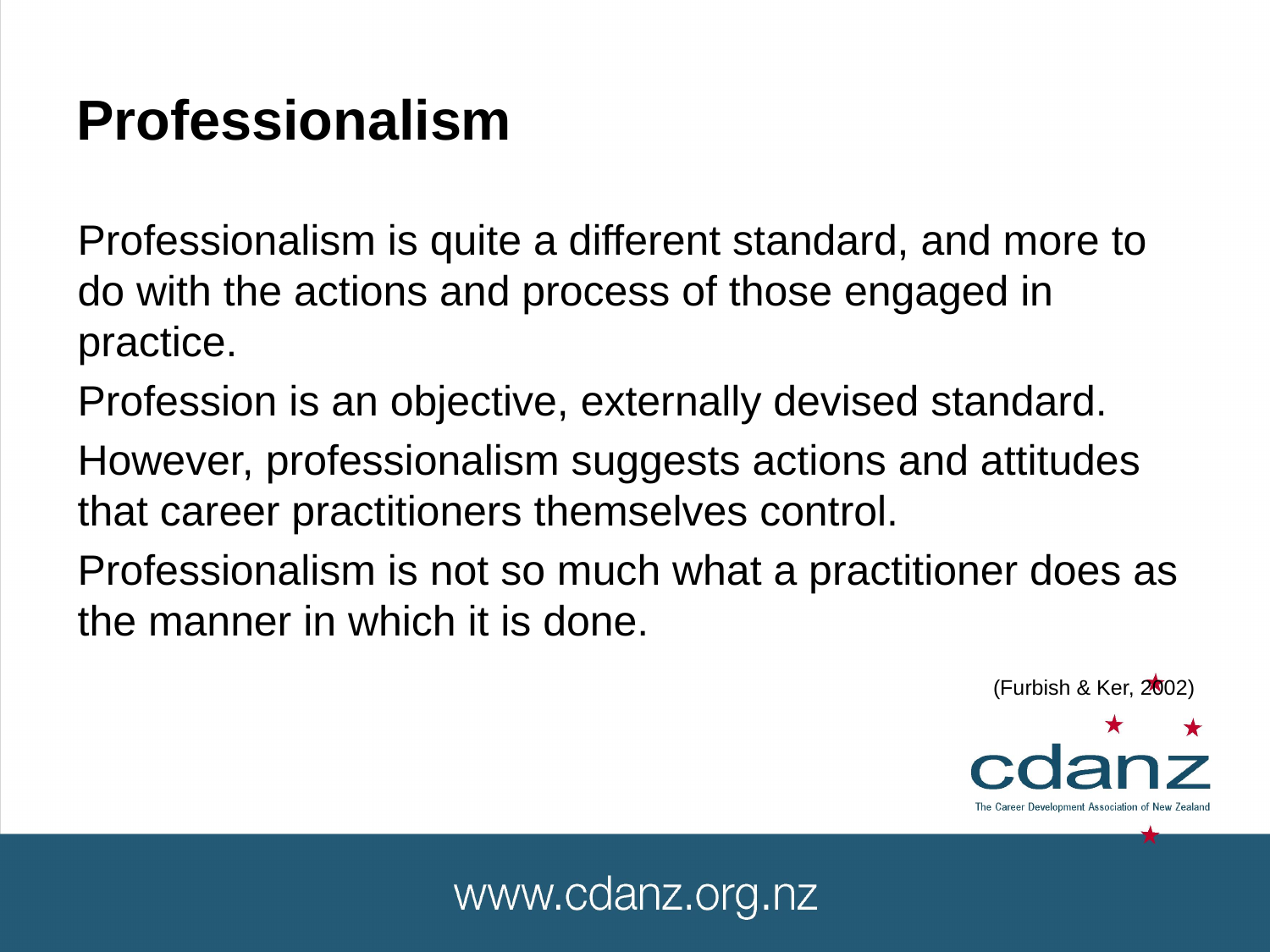

# Professionalism
Professionalism is quite a different standard, and more to do with the actions and process of those engaged in practice.
Profession is an objective, externally devised standard.
However, professionalism suggests actions and attitudes that career practitioners themselves control.
Professionalism is not so much what a practitioner does as the manner in which it is done.
					(Furbish & Ker, 2002)